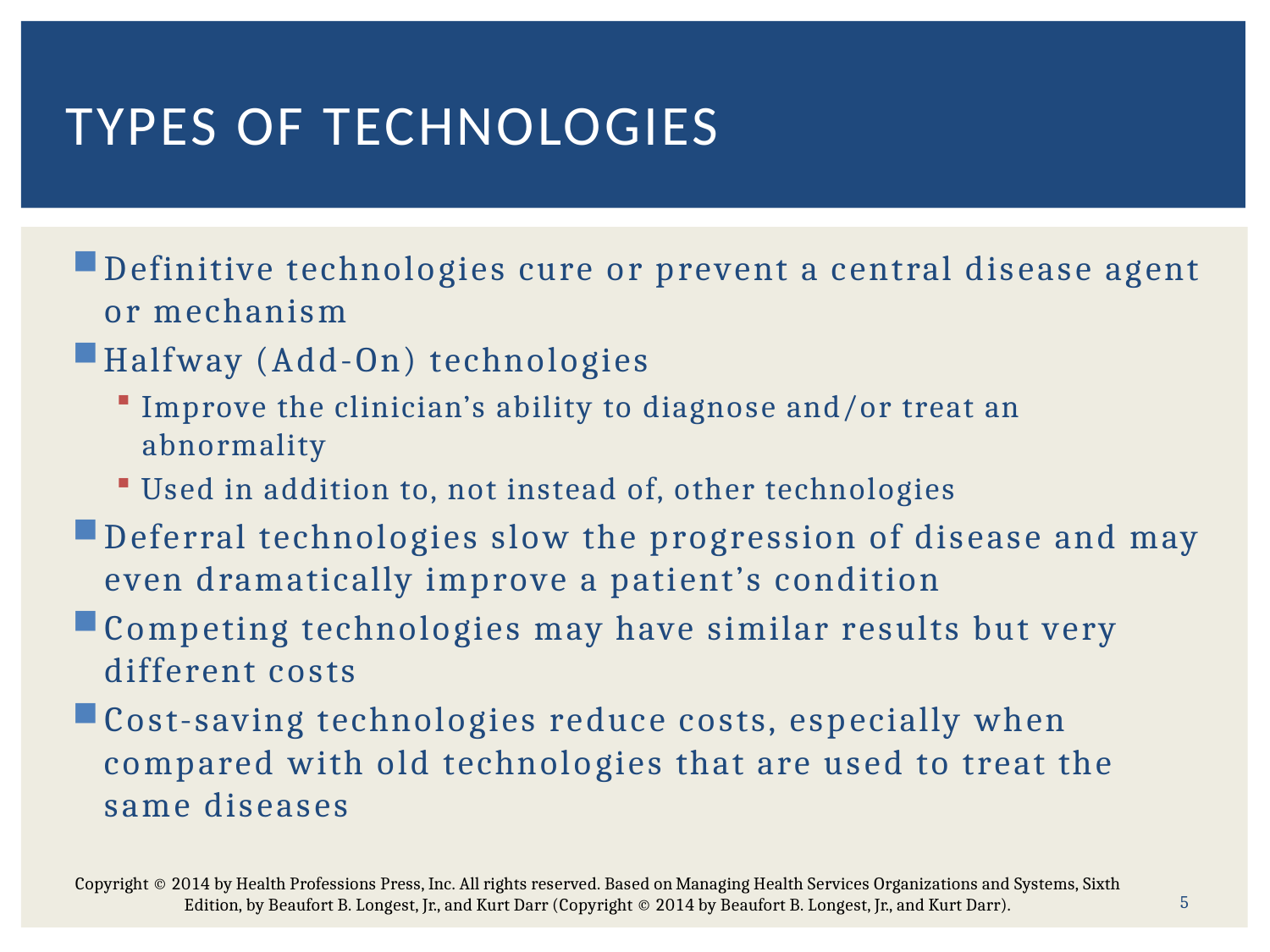

# Types of technologies
Definitive technologies cure or prevent a central disease agent or mechanism
Halfway (Add-On) technologies
Improve the clinician’s ability to diagnose and/or treat an abnormality
Used in addition to, not instead of, other technologies
Deferral technologies slow the progression of disease and may even dramatically improve a patient’s condition
Competing technologies may have similar results but very different costs
Cost-saving technologies reduce costs, especially when compared with old technolo­gies that are used to treat the same diseases

Copyright © 2014 by Health Professions Press, Inc. All rights reserved. Based on Managing Health Services Organizations and Systems, Sixth Edition, by Beaufort B. Longest, Jr., and Kurt Darr (Copyright © 2014 by Beaufort B. Longest, Jr., and Kurt Darr).
5